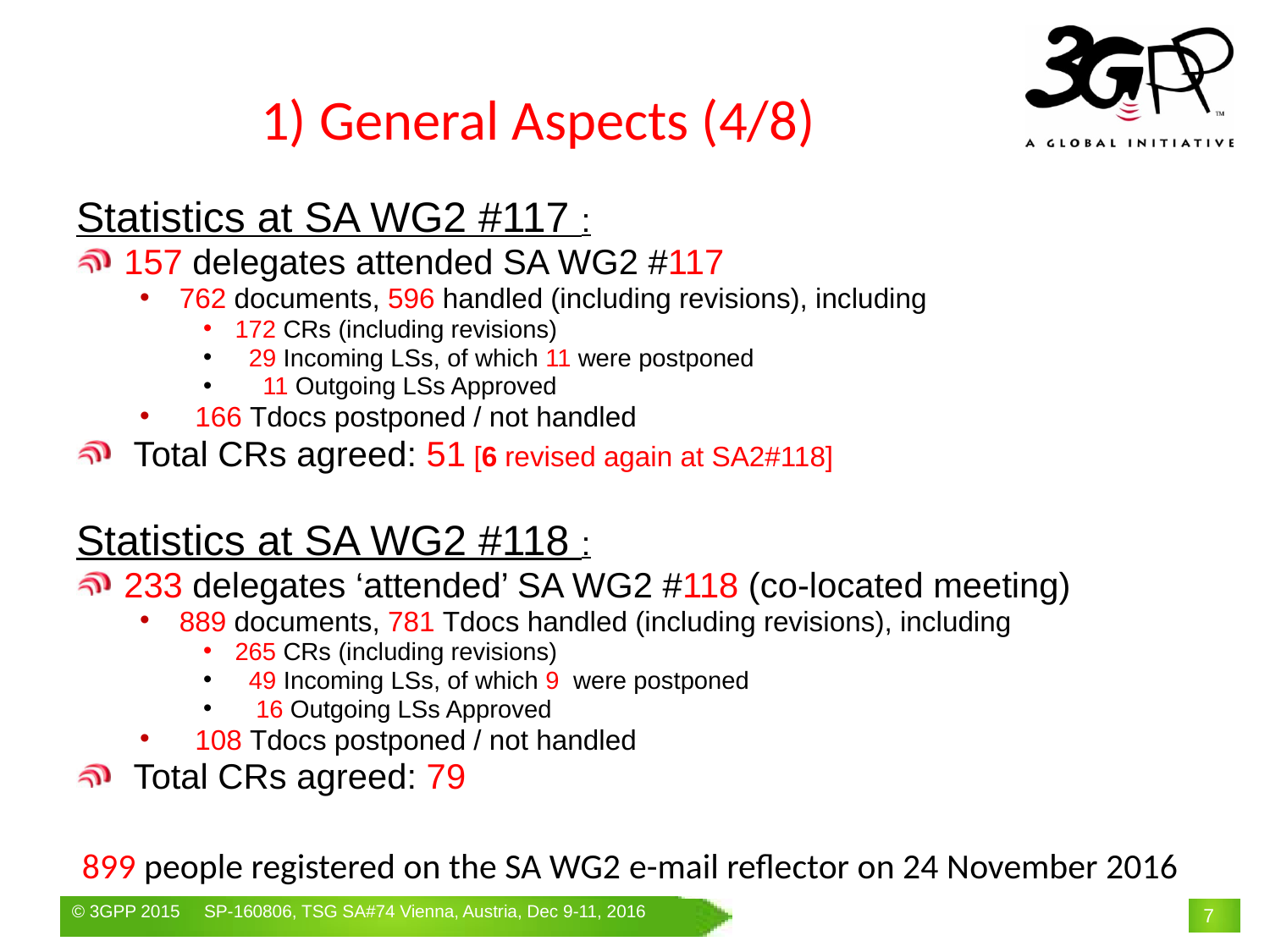

# 1) General Aspects (4/8)
Statistics at SA WG2 #117 :
157 delegates attended SA WG2 #117
762 documents, 596 handled (including revisions), including
172 CRs (including revisions)
  29 Incoming LSs, of which 11 were postponed
    11 Outgoing LSs Approved
  166 Tdocs postponed / not handled
 Total CRs agreed: 51 [6 revised again at SA2#118]

Statistics at SA WG2 #118 :
233 delegates ‘attended’ SA WG2 #118 (co-located meeting)
889 documents, 781 Tdocs handled (including revisions), including
265 CRs (including revisions)
  49 Incoming LSs, of which 9  were postponed
   16 Outgoing LSs Approved
  108 Tdocs postponed / not handled
 Total CRs agreed: 79

899 people registered on the SA WG2 e-mail reflector on 24 November 2016